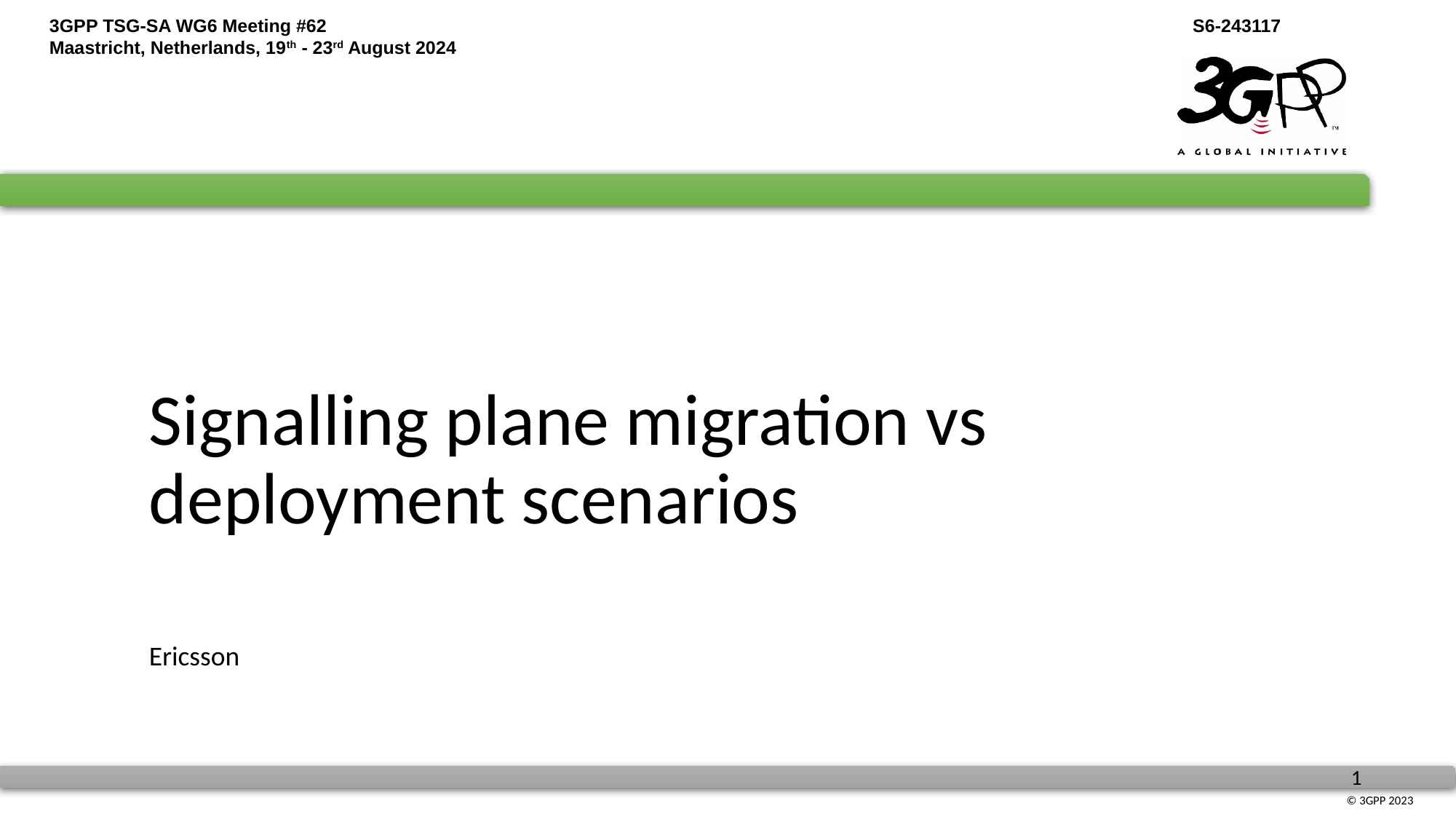

# Signalling plane migration vs deployment scenarios
Ericsson